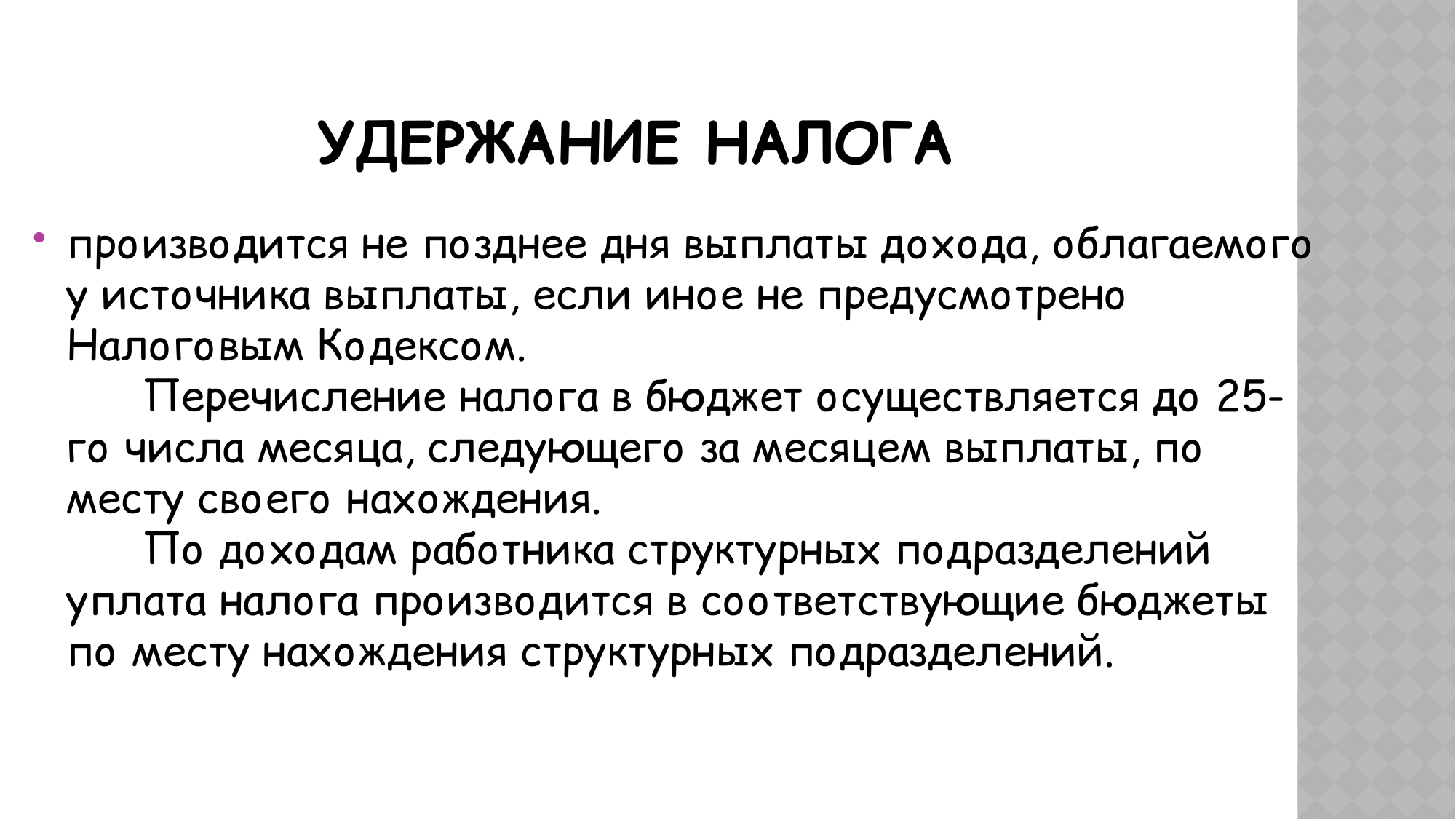

# Удержание налога
производится не позднее дня выплаты дохода, облагаемого у источника выплаты, если иное не предусмотрено Налоговым Кодексом.
      Перечисление налога в бюджет осуществляется до 25-го числа месяца, следующего за месяцем выплаты, по месту своего нахождения.
      По доходам работника структурных подразделений уплата налога производится в соответствующие бюджеты по месту нахождения структурных подразделений.